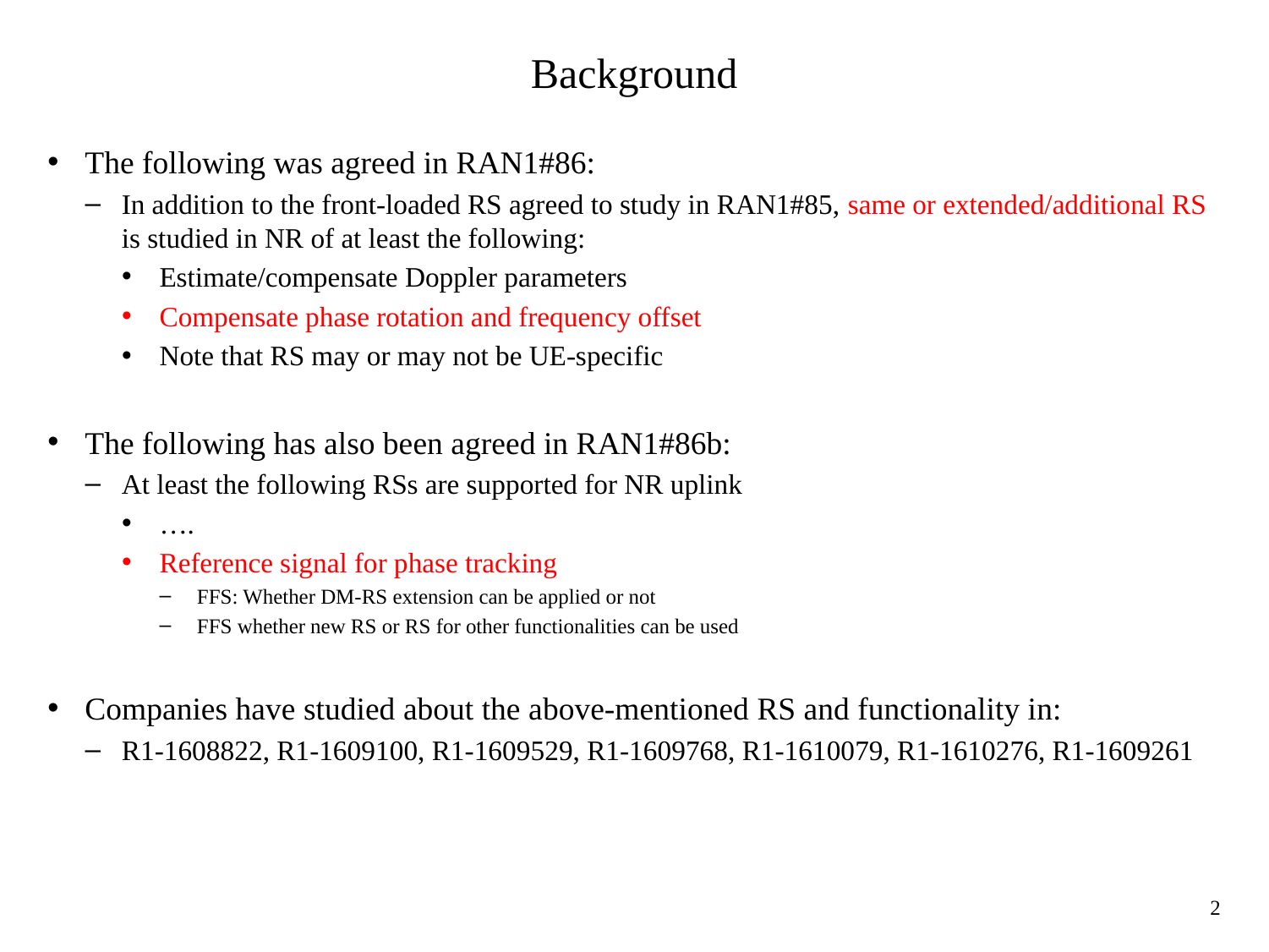

# Background
The following was agreed in RAN1#86:
In addition to the front-loaded RS agreed to study in RAN1#85, same or extended/additional RS is studied in NR of at least the following:
Estimate/compensate Doppler parameters
Compensate phase rotation and frequency offset
Note that RS may or may not be UE-specific

The following has also been agreed in RAN1#86b:
At least the following RSs are supported for NR uplink
….
Reference signal for phase tracking
FFS: Whether DM-RS extension can be applied or not
FFS whether new RS or RS for other functionalities can be used

Companies have studied about the above-mentioned RS and functionality in:
R1-1608822, R1-1609100, R1-1609529, R1-1609768, R1-1610079, R1-1610276, R1-1609261
2